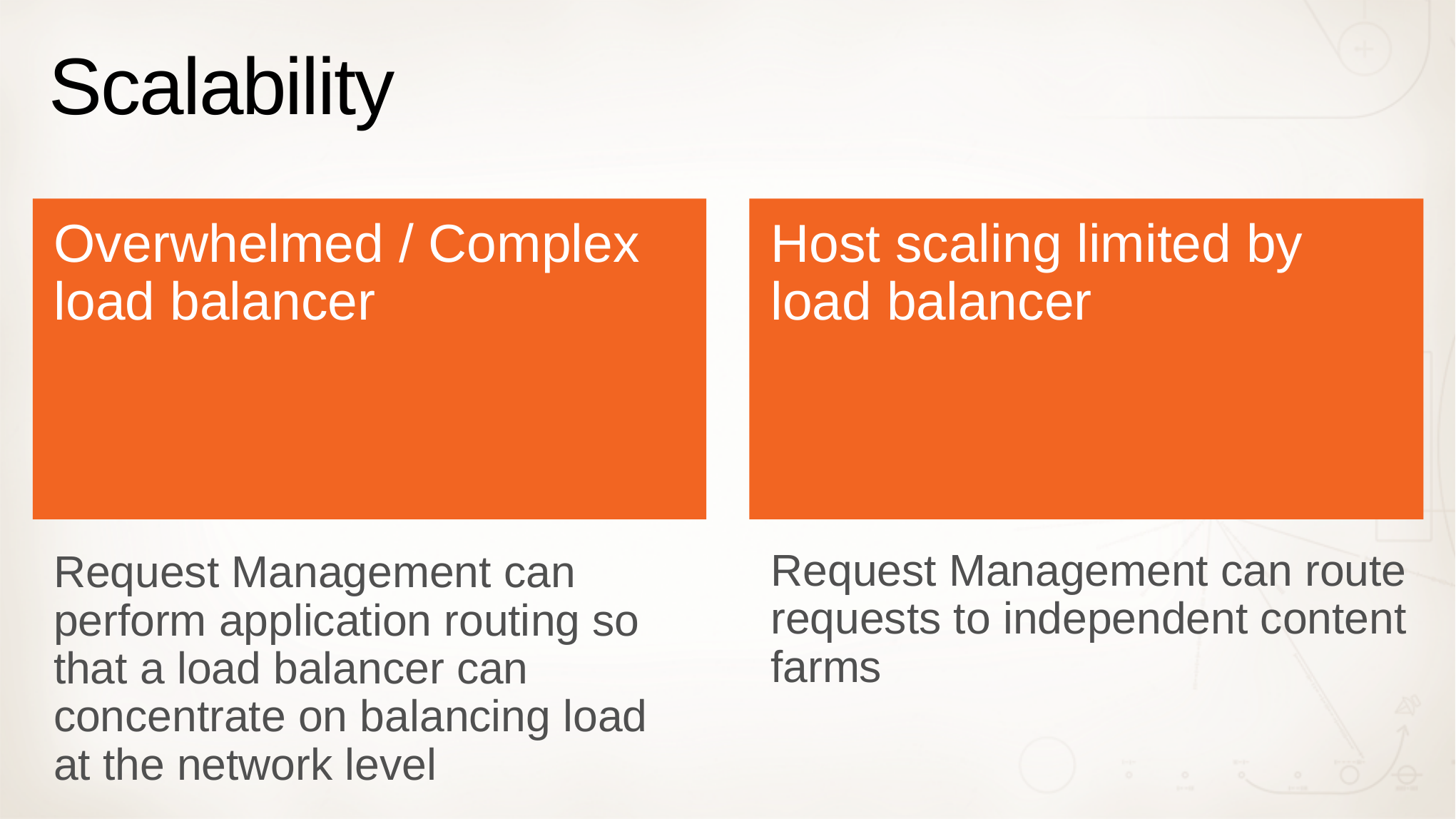

# Scalability
Overwhelmed / Complex load balancer
Host scaling limited by load balancer
Request Management can route requests to independent content farms
Request Management can perform application routing so that a load balancer can concentrate on balancing load at the network level